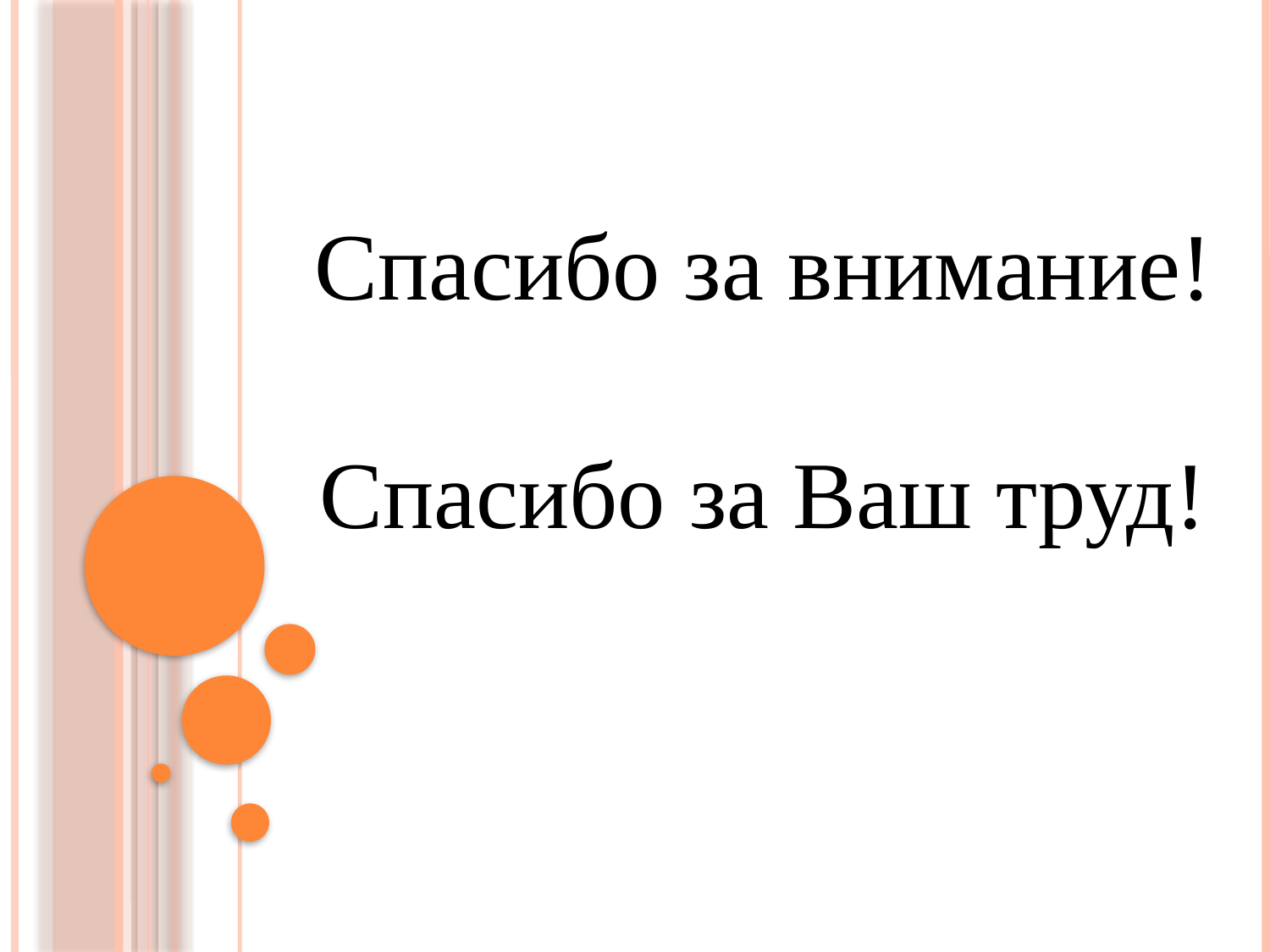

Спасибо за внимание!

Спасибо за Ваш труд!